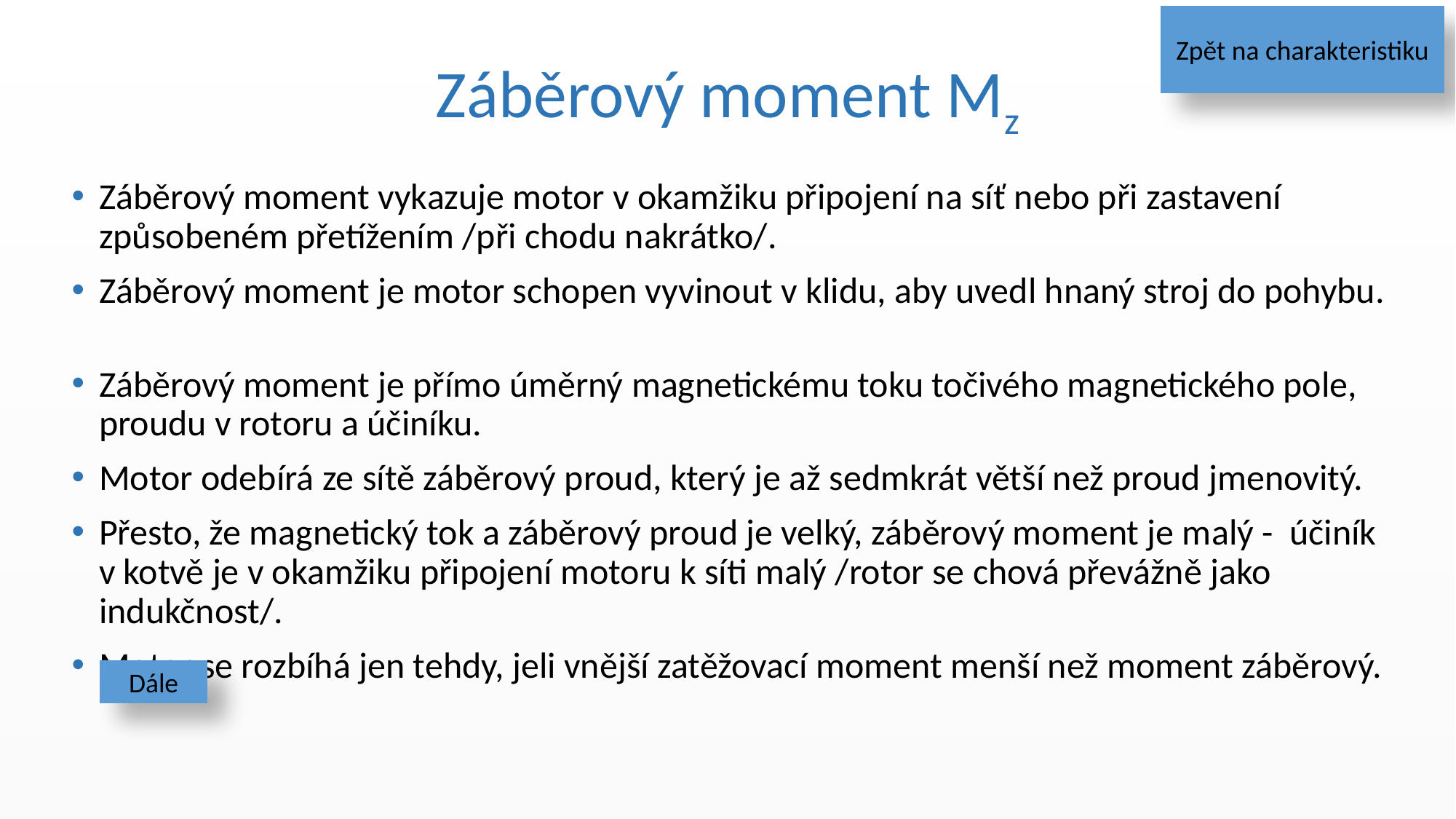

Zpět na charakteristiku
# Záběrový moment Mz
Záběrový moment vykazuje motor v okamžiku připojení na síť nebo při zastavení způsobeném přetížením /při chodu nakrátko/.
Záběrový moment je motor schopen vyvinout v klidu, aby uvedl hnaný stroj do pohybu.
Záběrový moment je přímo úměrný magnetickému toku točivého magnetického pole, proudu v rotoru a účiníku.
Motor odebírá ze sítě záběrový proud, který je až sedmkrát větší než proud jmenovitý.
Přesto, že magnetický tok a záběrový proud je velký, záběrový moment je malý -  účiník v kotvě je v okamžiku připojení motoru k síti malý /rotor se chová převážně jako indukčnost/.
Motor se rozbíhá jen tehdy, jeli vnější zatěžovací moment menší než moment záběrový.
Dále